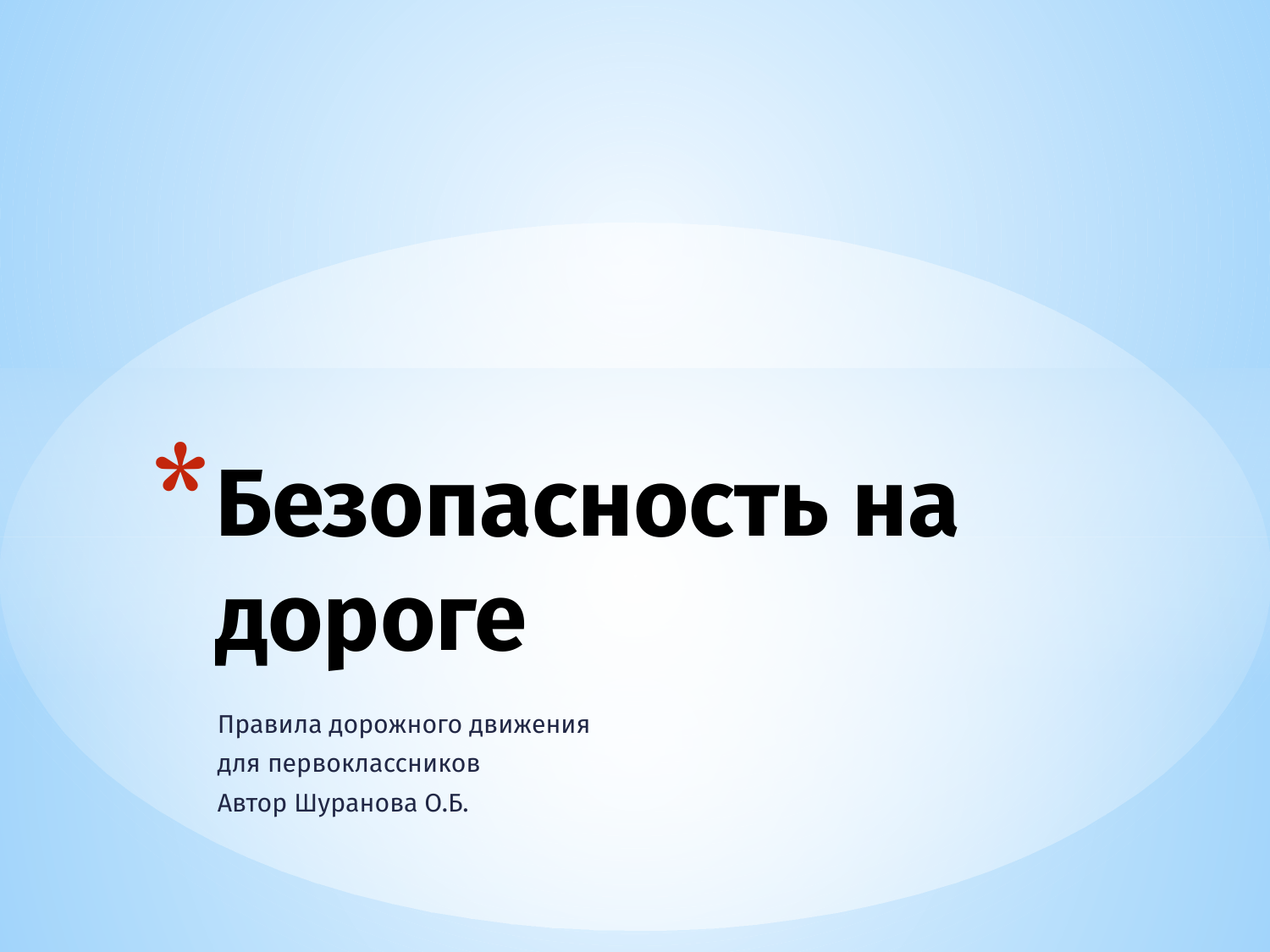

# Безопасность на дороге
Правила дорожного движения
для первоклассников
Автор Шуранова О.Б.